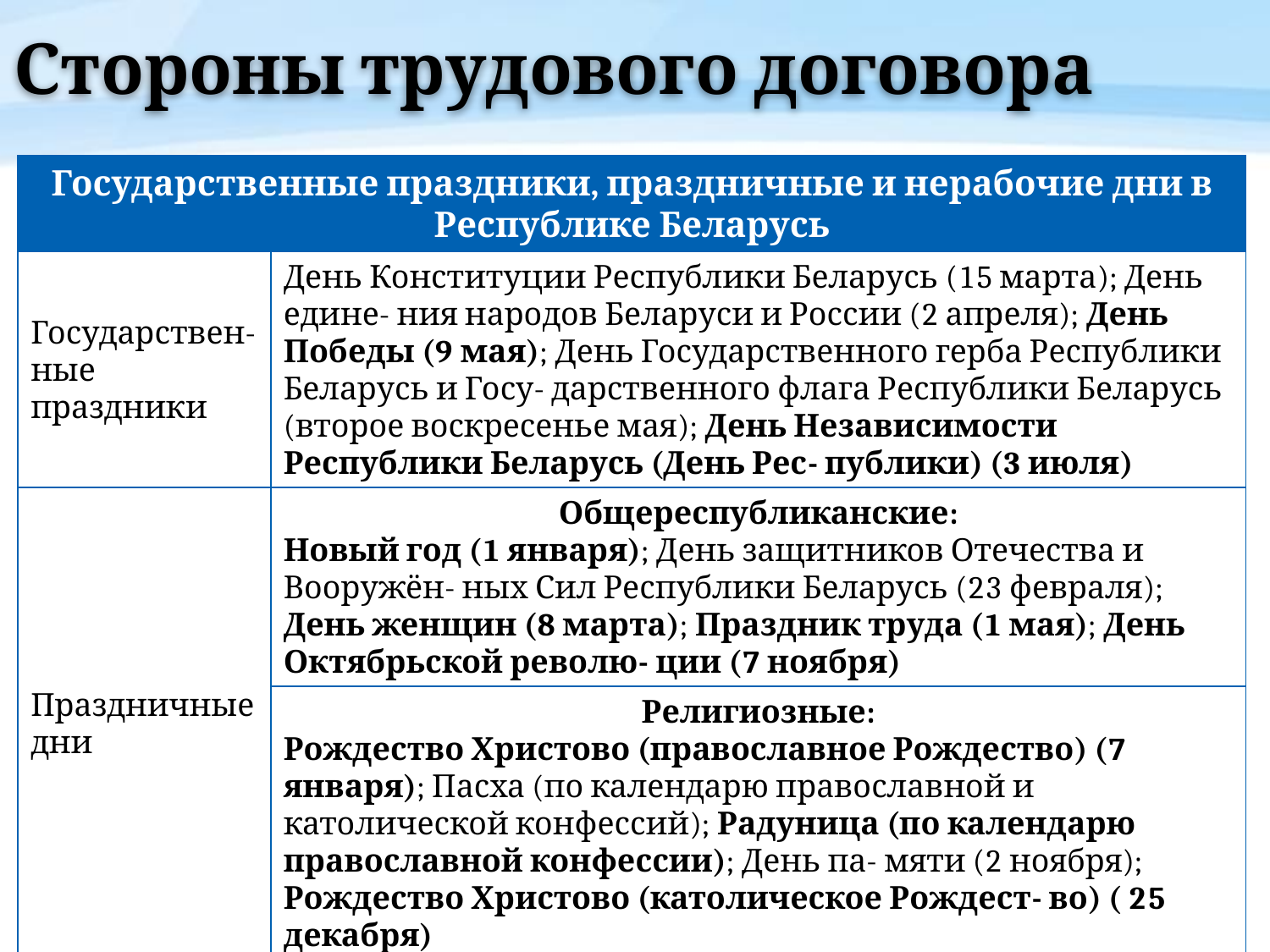

# Стороны трудового договора
| Государственные праздники, праздничные и нерабочие дни в Республике Беларусь |  |
| --- | --- |
| Государствен- ные праздники | День Конституции Республики Беларусь (15 марта); День едине- ния народов Беларуси и России (2 апреля); День Победы (9 мая); День Государственного герба Республики Беларусь и Госу- дарственного флага Республики Беларусь (второе воскресенье мая); День Независимости Республики Беларусь (День Рес- публики) (3 июля) |
| Праздничные дни | Общереспубликанские: Новый год (1 января); День защитников Отечества и Вооружён- ных Сил Республики Беларусь (23 февраля); День женщин (8 марта); Праздник труда (1 мая); День Октябрьской револю- ции (7 ноября) |
|  | Религиозные: Рождество Христово (православное Рождество) (7 января); Пасха (по календарю православной и католической конфессий); Радуница (по календарю православной конфессии); День па- мяти (2 ноября); Рождество Христово (католическое Рождест- во) ( 25 декабря) |